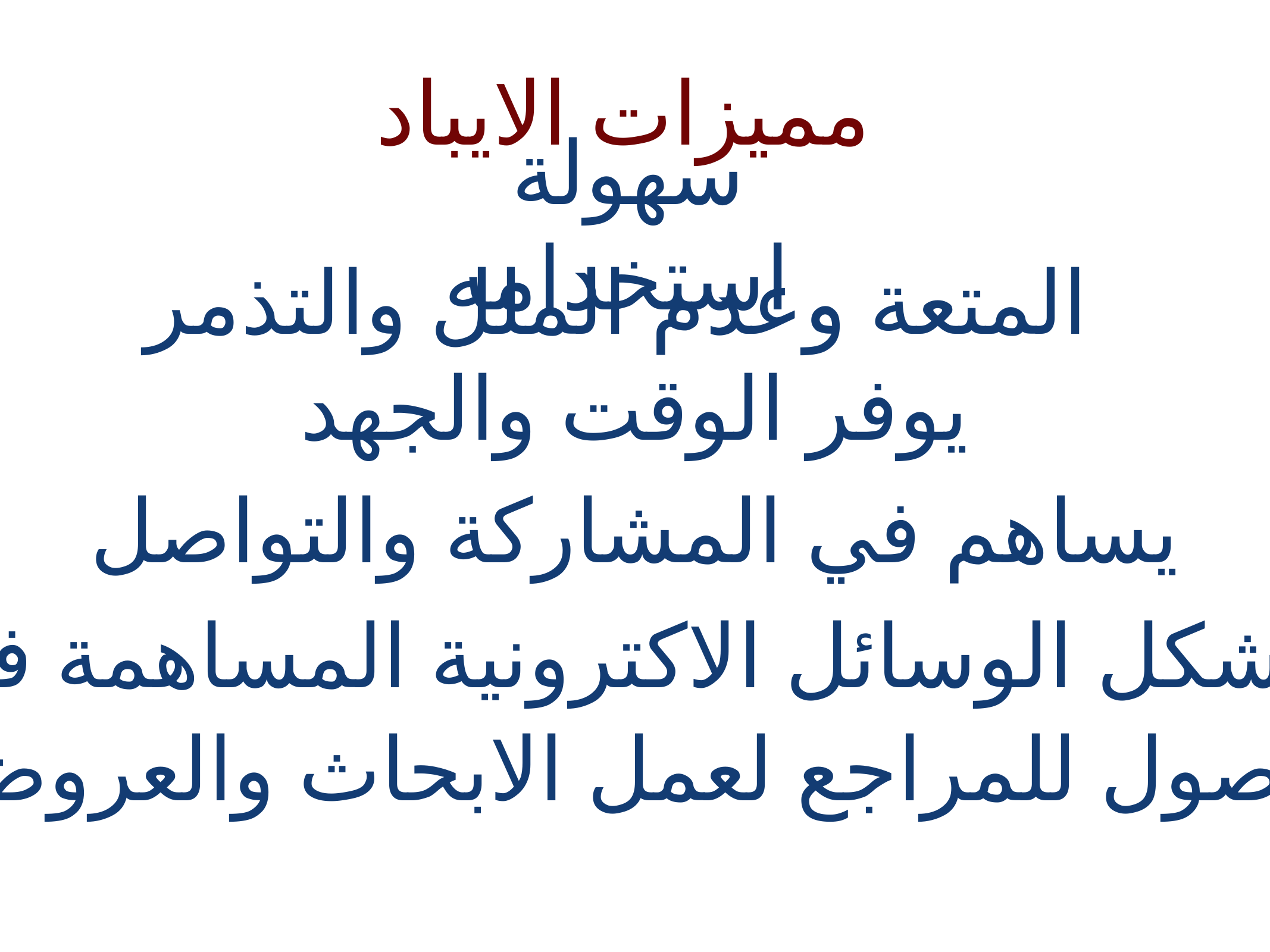

مميزات الايباد
 سهولة استخدامه
المتعة وعدم الملل والتذمر
يوفر الوقت والجهد
يساهم في المشاركة والتواصل
تعدد وتنوع وتشكل الوسائل الاكترونية المساهمة في هذا التعليم
سهولة الوصول للمراجع لعمل الابحاث والعروض التقدمية